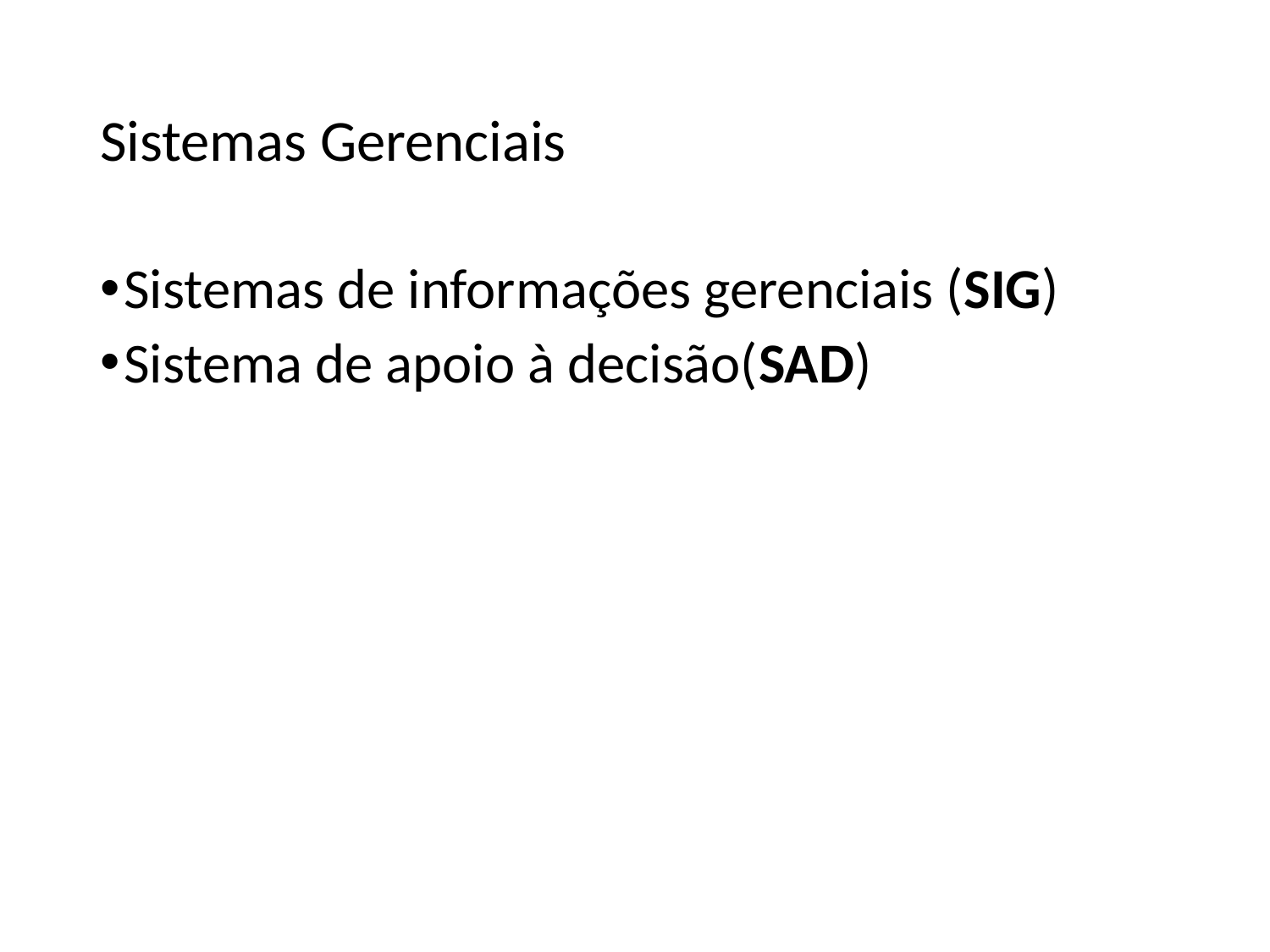

# Sistemas Gerenciais
Sistemas de informações gerenciais (SIG)
Sistema de apoio à decisão(SAD)